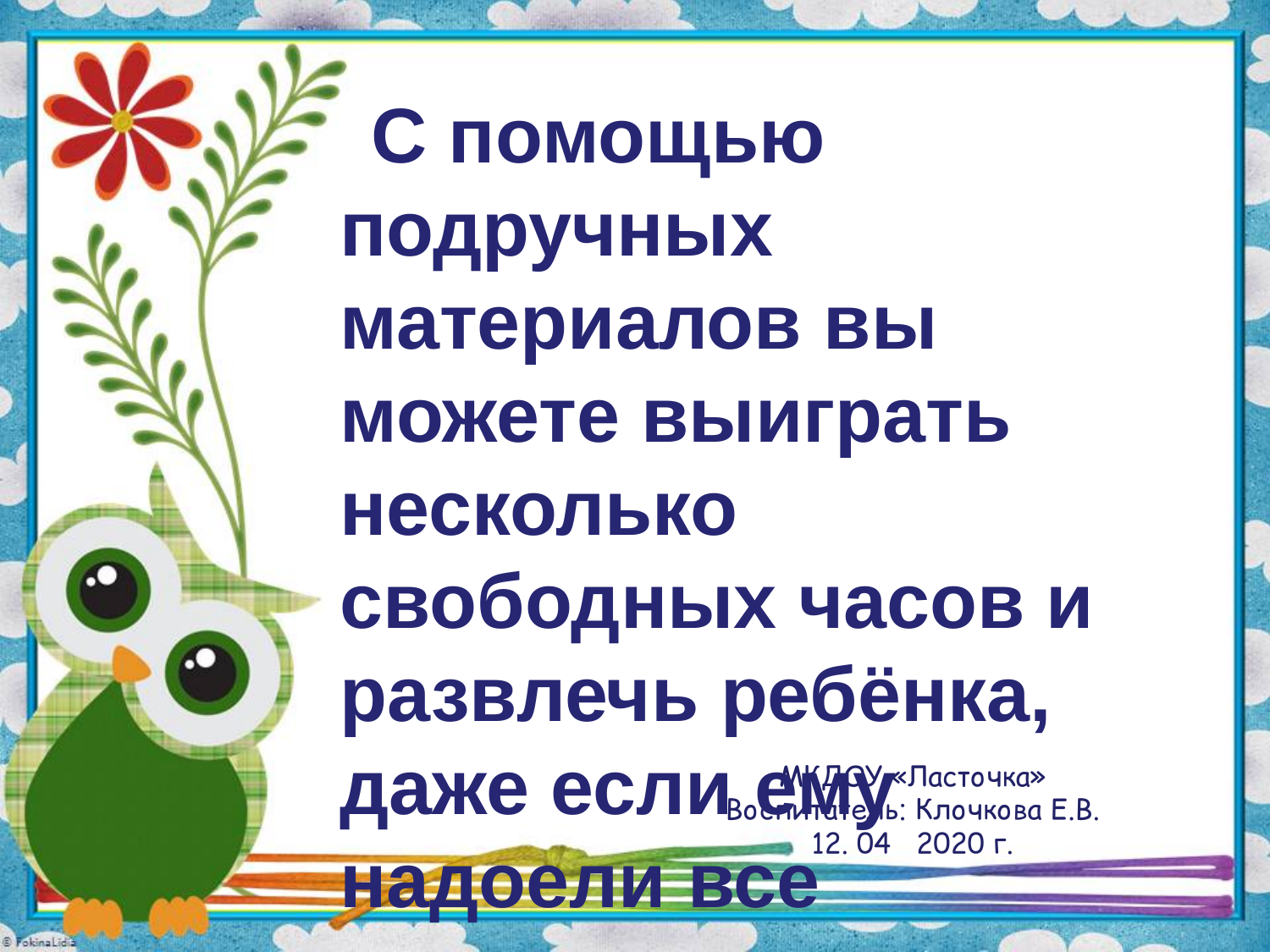

С помощью подручных материалов вы можете выиграть несколько свободных часов и развлечь ребёнка, даже если ему надоели все игрушки.

#

МКДОУ «Ласточка»
Воспитатель: Клочкова Е.В.
12. 04   2020 г.